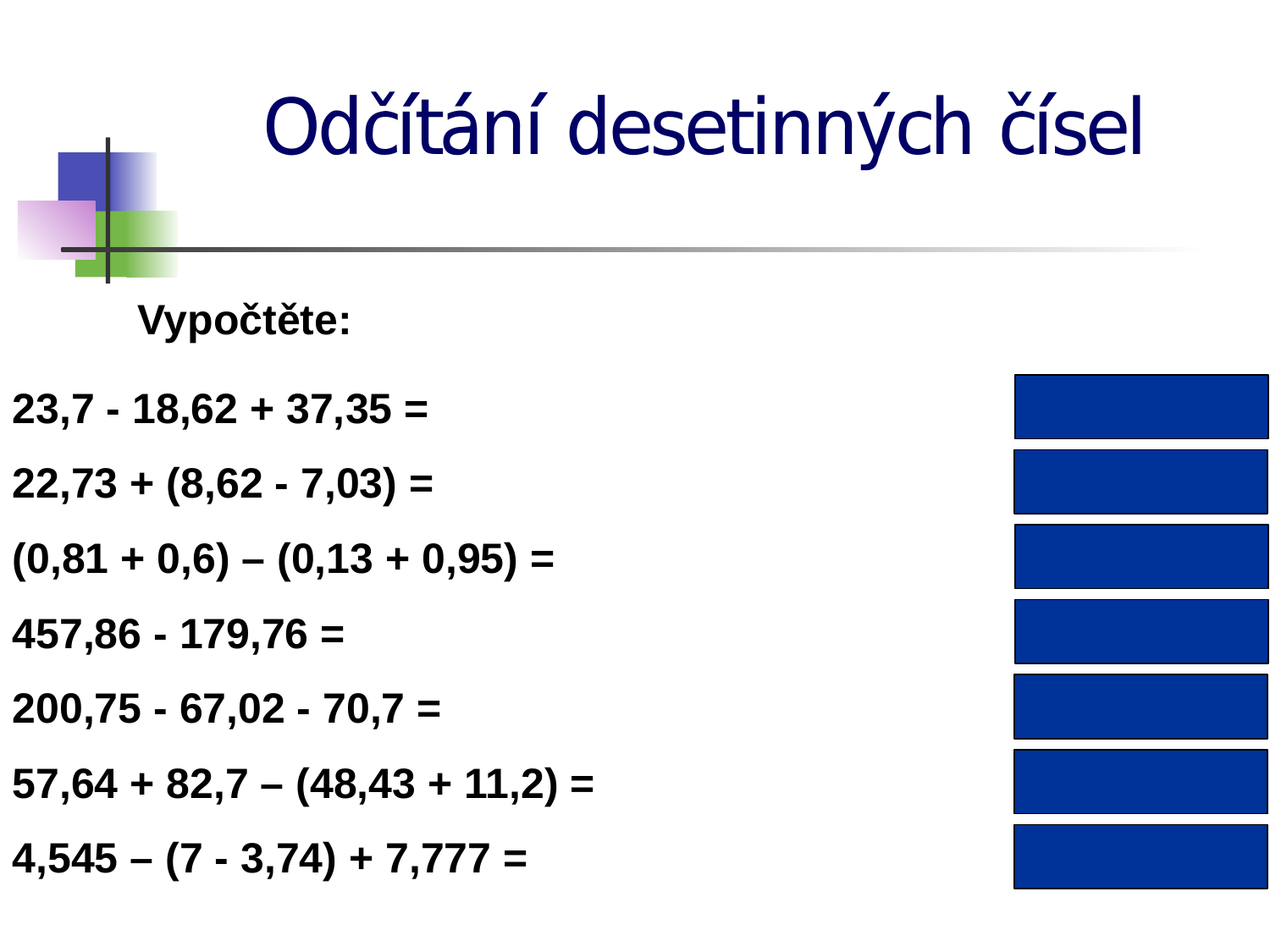

# Odčítání desetinných čísel
Vypočtěte:

23,7 - 18,62 + 37,35 =
42,43

22,73 + (8,62 - 7,03) =
24,32

(0,81 + 0,6) – (0,13 + 0,95) =
0,33

457,86 - 179,76 =
278,1
200,75 - 67,02 - 70,7 =

63,03
57,64 + 82,7 – (48,43 + 11,2) =

80,71
4,545 – (7 - 3,74) + 7,777 =

9,062